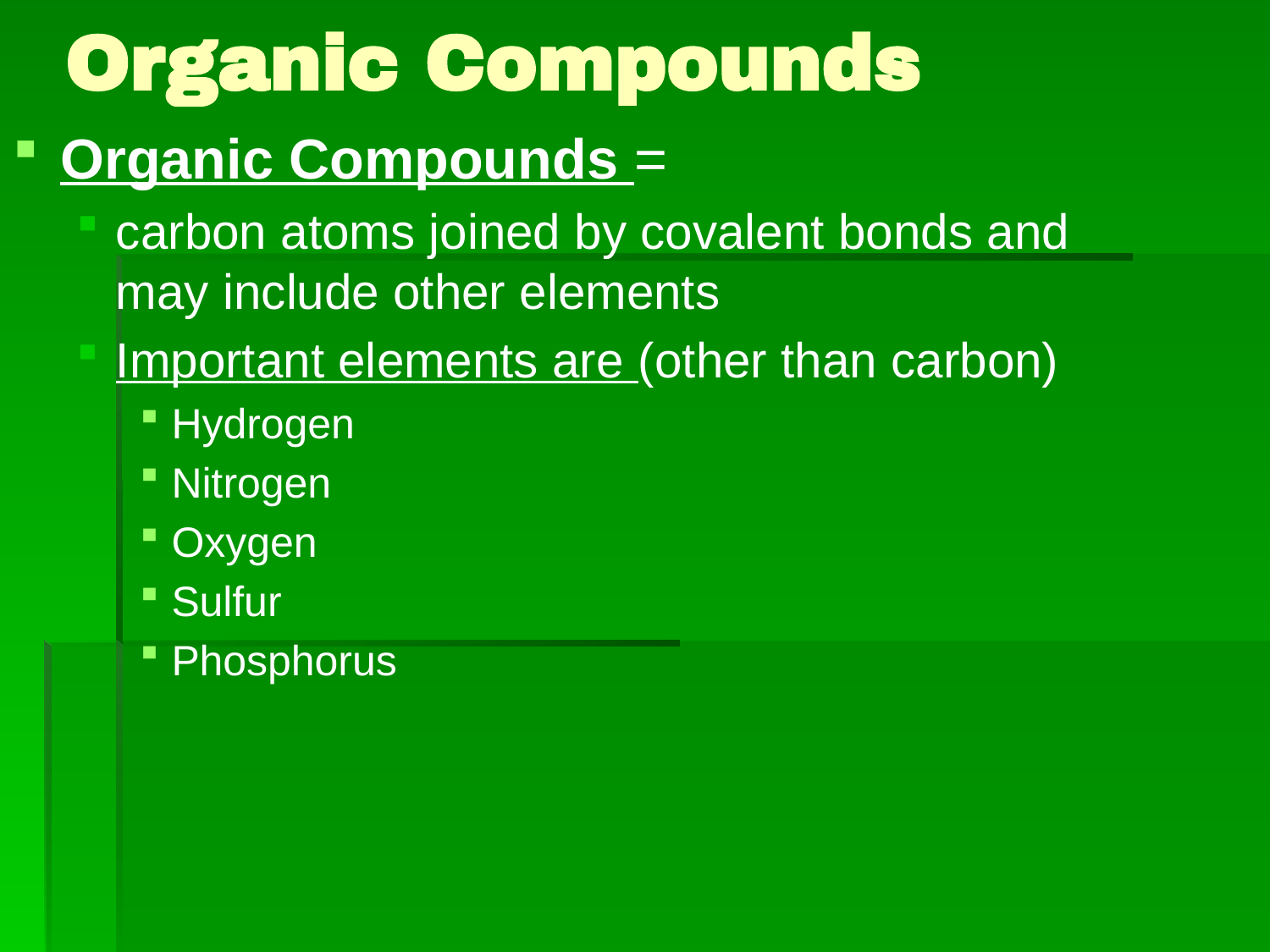

# Organic Compounds
Organic Compounds =
carbon atoms joined by covalent bonds and may include other elements
Important elements are (other than carbon)
Hydrogen
Nitrogen
Oxygen
Sulfur
Phosphorus